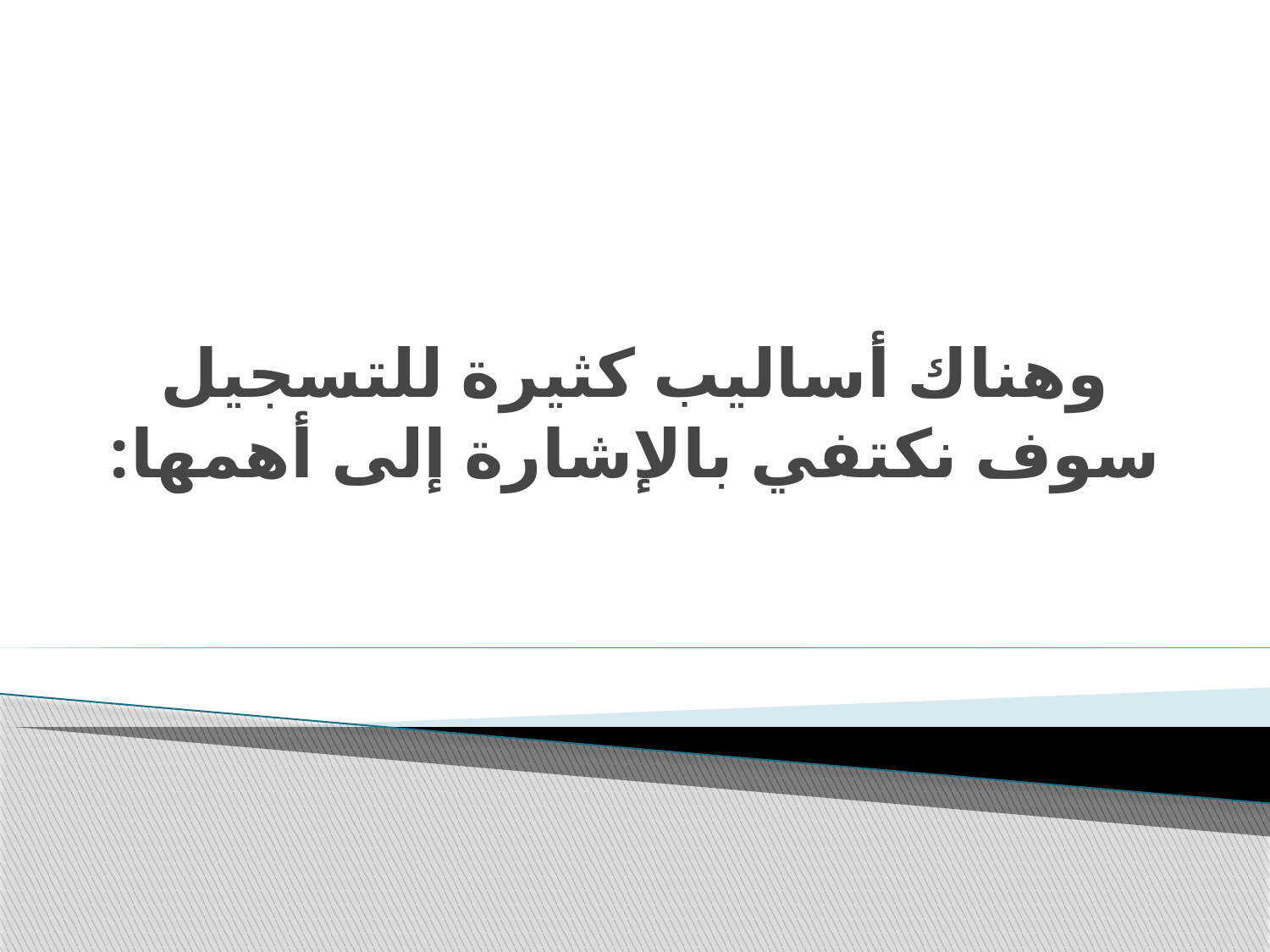

# وهناك أساليب كثيرة للتسجيل سوف نكتفي بالإشارة إلى أهمها: